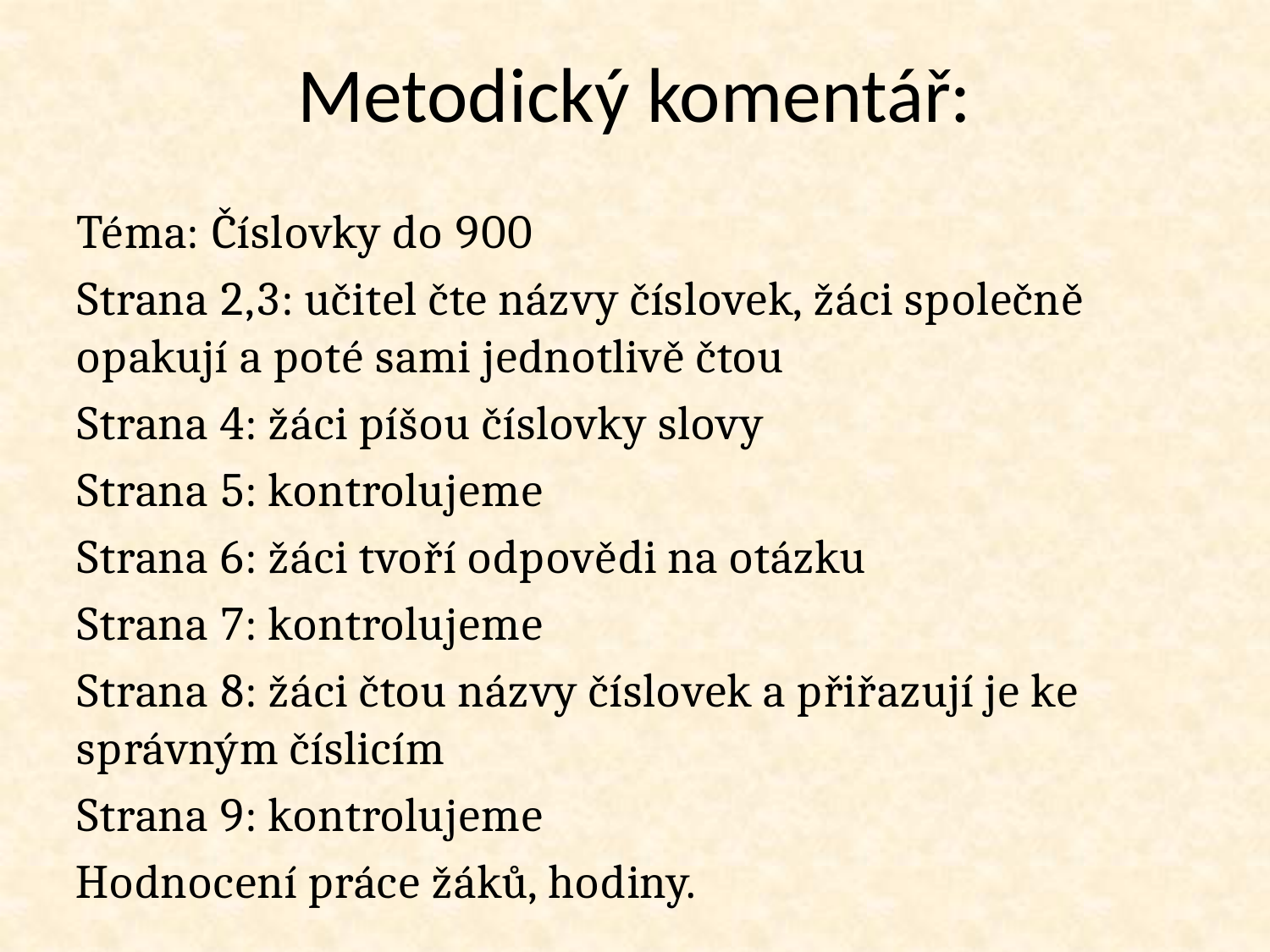

Metodický komentář:
Téma: Číslovky do 900
Strana 2,3: učitel čte názvy číslovek, žáci společně opakují a poté sami jednotlivě čtou
Strana 4: žáci píšou číslovky slovy
Strana 5: kontrolujeme
Strana 6: žáci tvoří odpovědi na otázku
Strana 7: kontrolujeme
Strana 8: žáci čtou názvy číslovek a přiřazují je ke správným číslicím
Strana 9: kontrolujeme
Hodnocení práce žáků, hodiny.